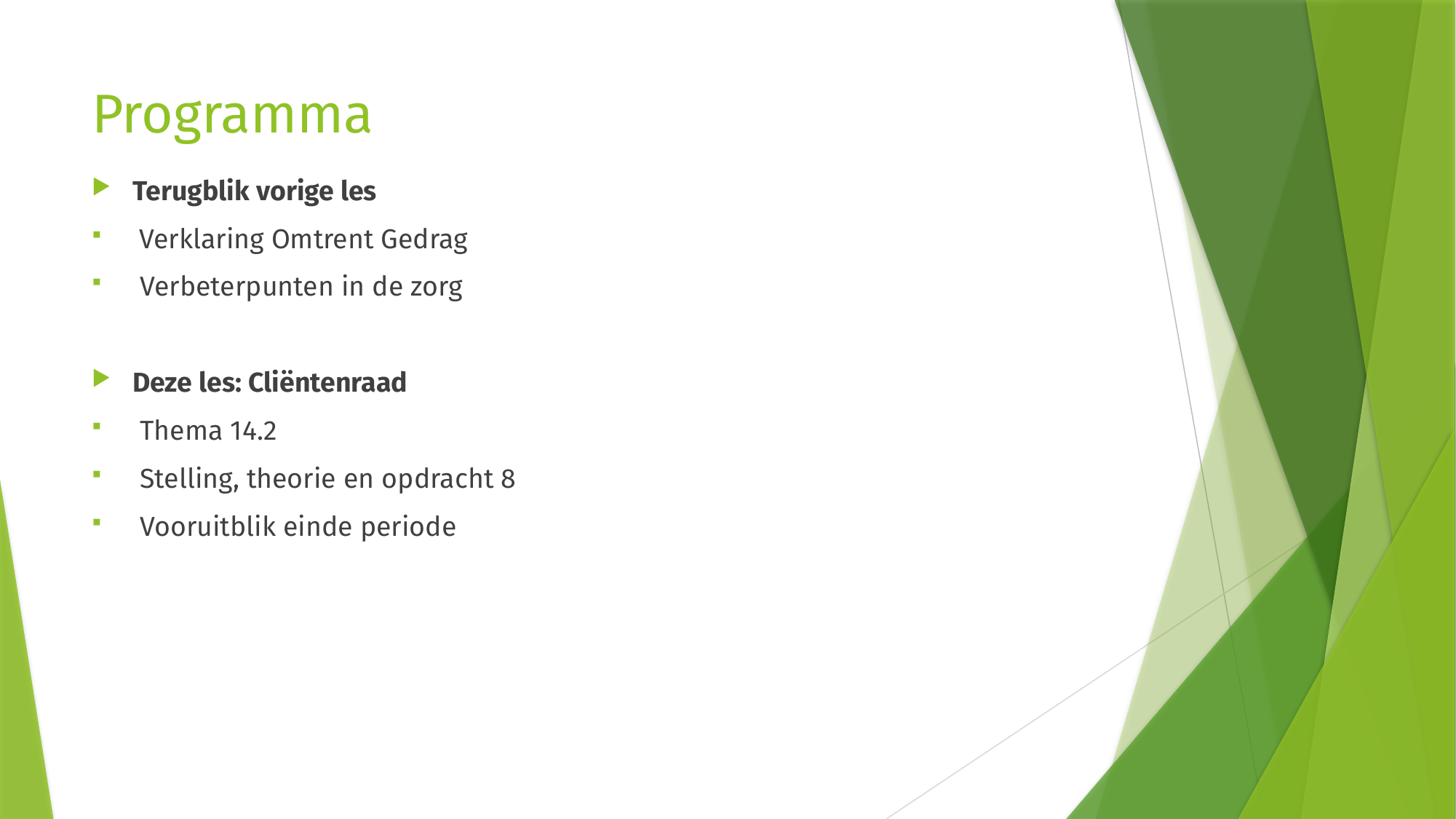

# Programma
Terugblik vorige les
 Verklaring Omtrent Gedrag
 Verbeterpunten in de zorg

Deze les: Cliëntenraad
 Thema 14.2
 Stelling, theorie en opdracht 8
 Vooruitblik einde periode